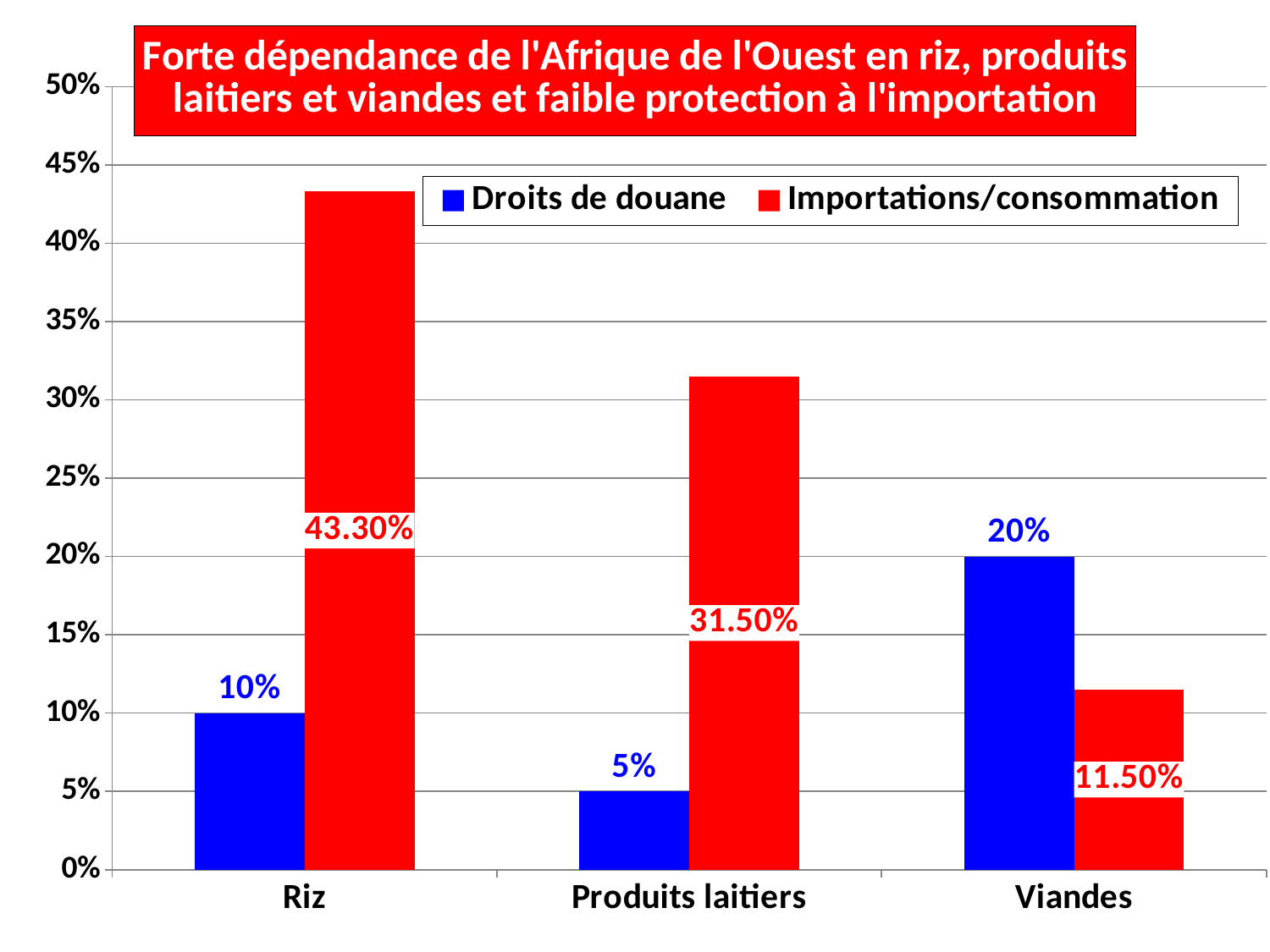

### Chart: Forte dépendance de l'Afrique de l'Ouest en riz, produits laitiers et viandes et faible protection à l'importation

| Category | Droits de douane | Importations/consommation |
|---|---|---|
| Riz | 0.1 | 0.433 |
| Produits laitiers | 0.05 | 0.315 |
| Viandes | 0.2 | 0.115 |